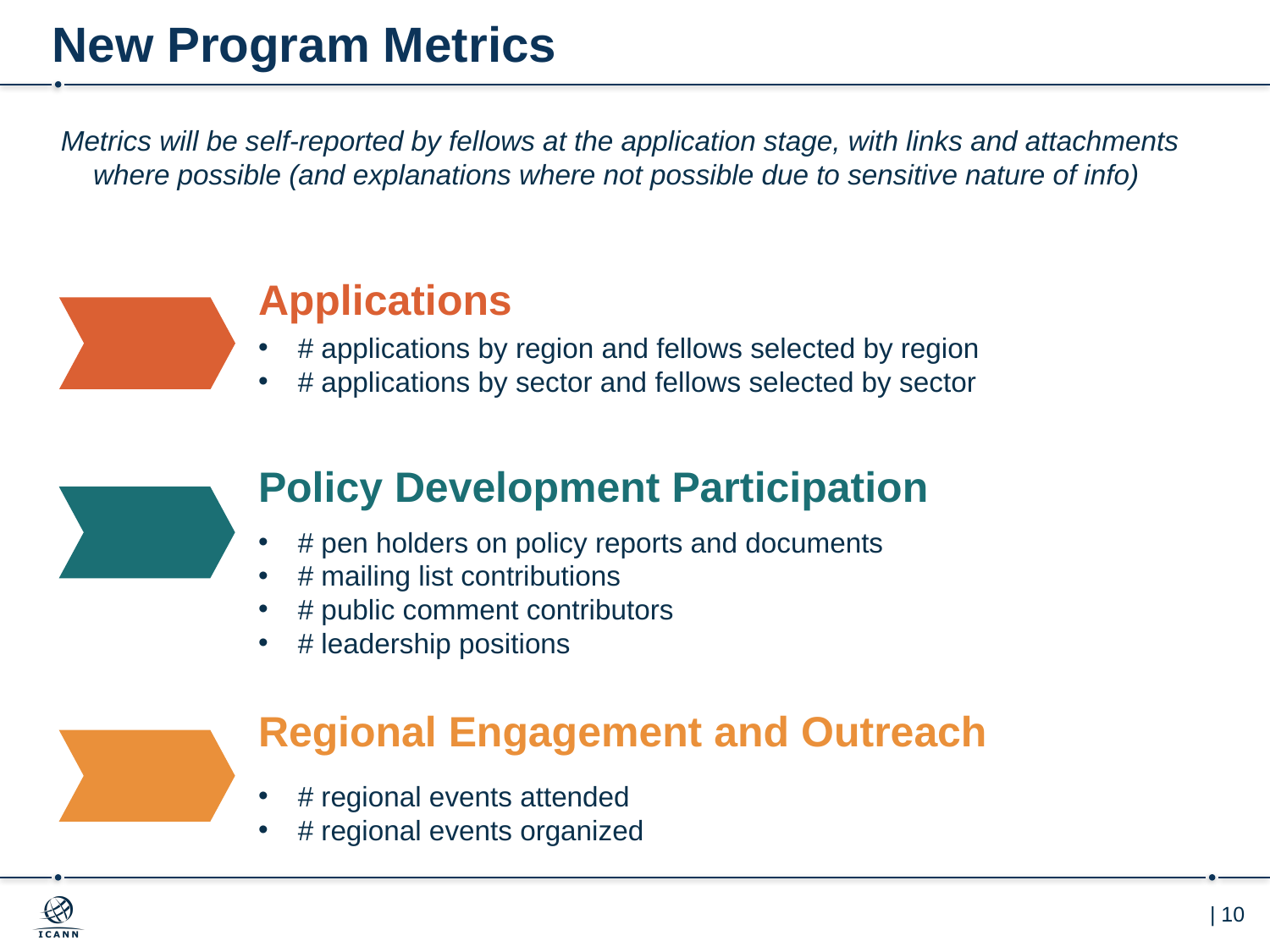

# New Program Metrics
Metrics will be self-reported by fellows at the application stage, with links and attachments where possible (and explanations where not possible due to sensitive nature of info)
Applications
# applications by region and fellows selected by region
# applications by sector and fellows selected by sector

Policy Development Participation
# pen holders on policy reports and documents
# mailing list contributions
# public comment contributors
# leadership positions

Regional Engagement and Outreach
# regional events attended
# regional events organized